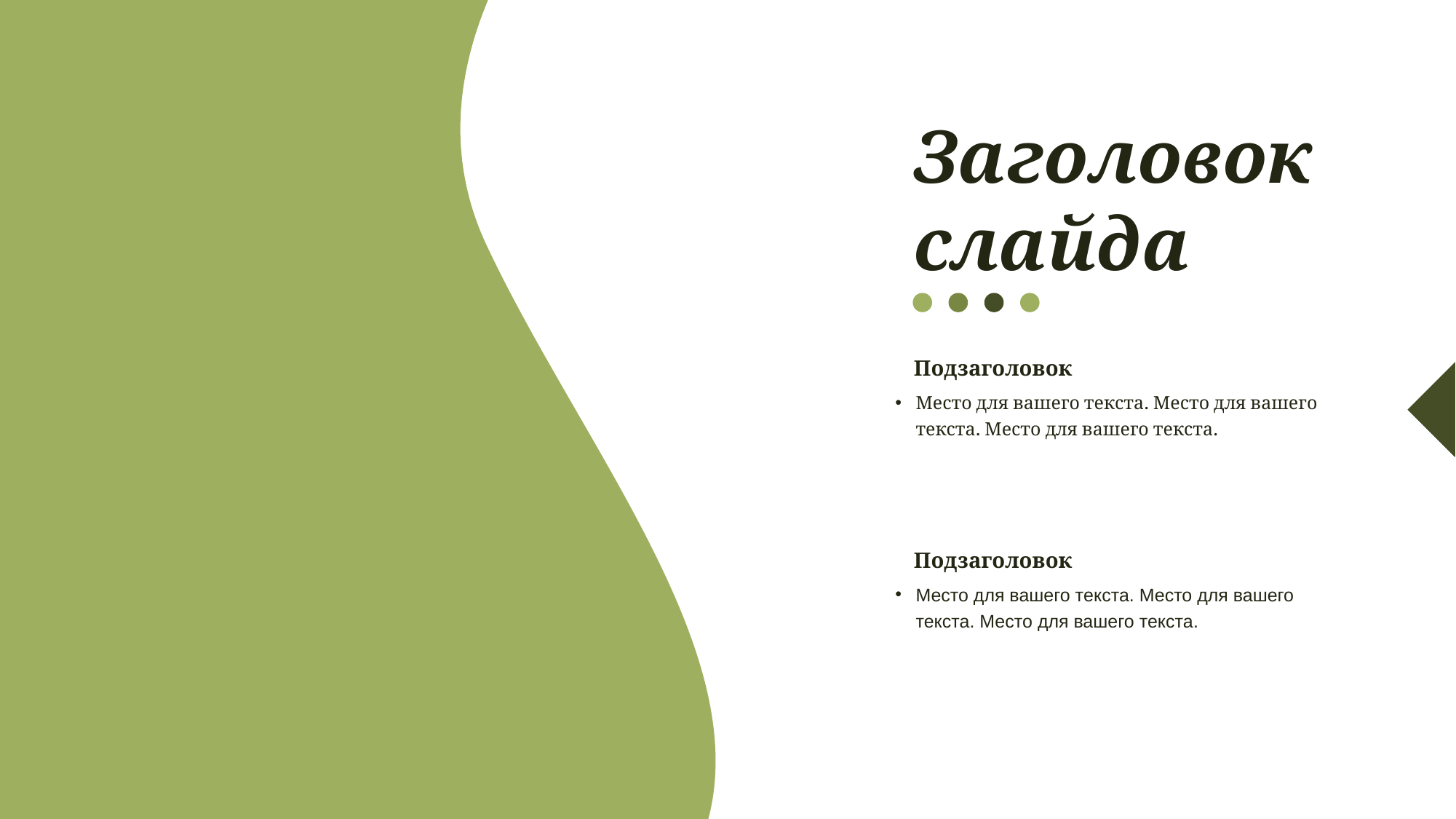

Заголовок слайда

Подзаголовок

Место для вашего текста. Место для вашего текста. Место для вашего текста.
Подзаголовок
Место для вашего текста. Место для вашего текста. Место для вашего текста.